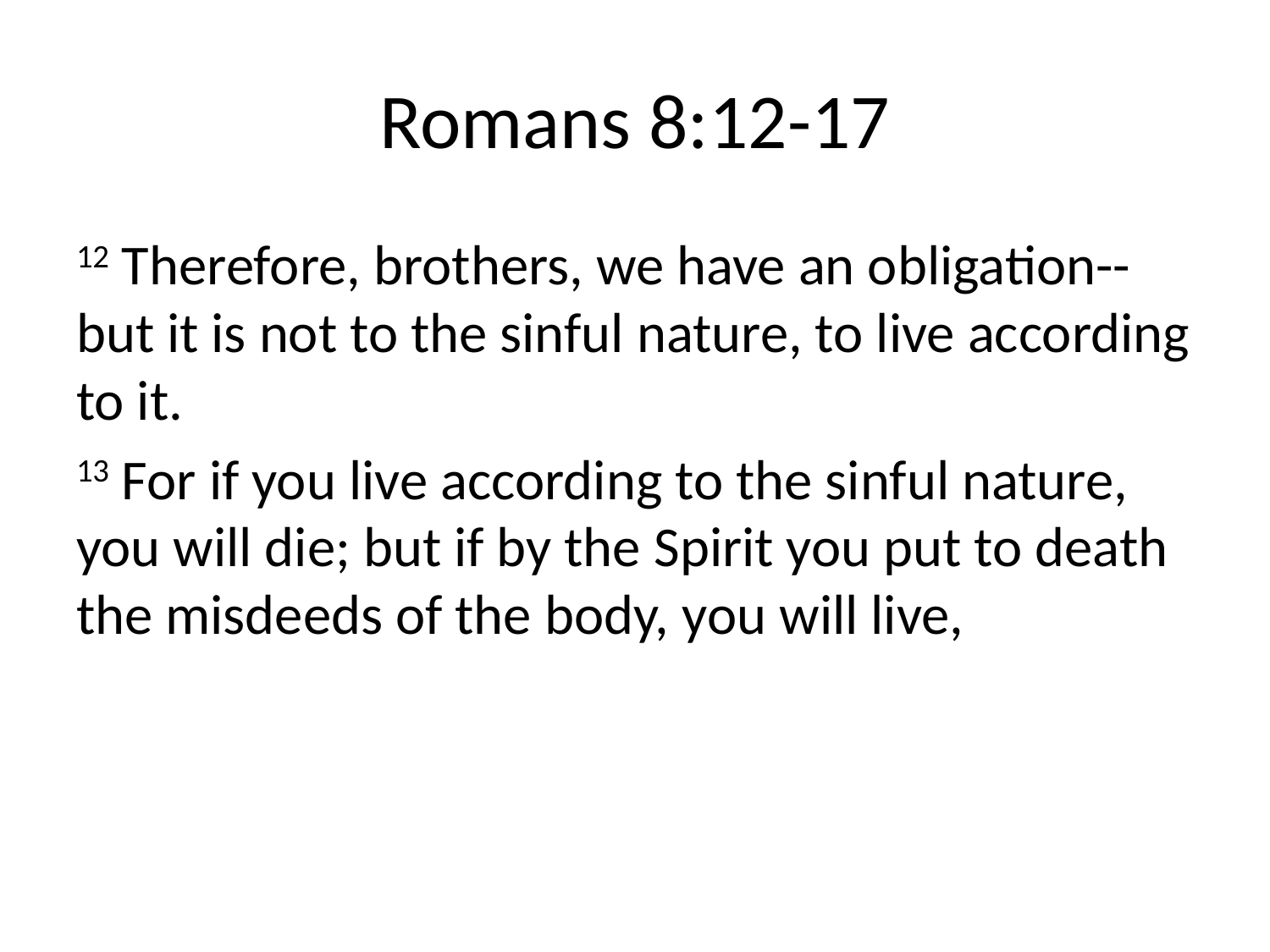

# Romans 8:12-17
12 Therefore, brothers, we have an obligation--but it is not to the sinful nature, to live according to it.
13 For if you live according to the sinful nature, you will die; but if by the Spirit you put to death the misdeeds of the body, you will live,